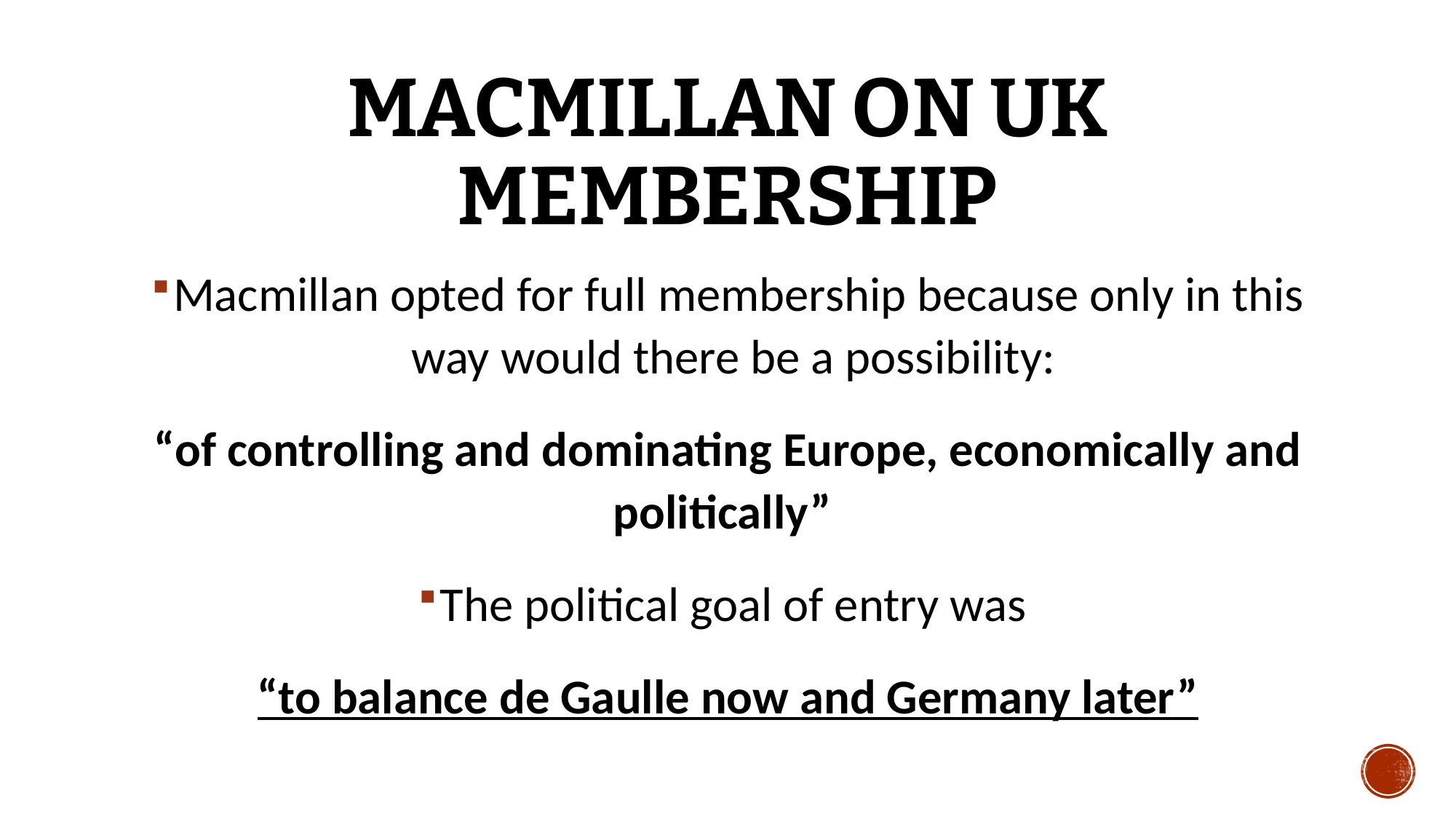

# MACMILLAN ON UK MEMBERSHIP
Macmillan opted for full membership because only in this way would there be a possibility:
“of controlling and dominating Europe, economically and politically”
The political goal of entry was
“to balance de Gaulle now and Germany later”